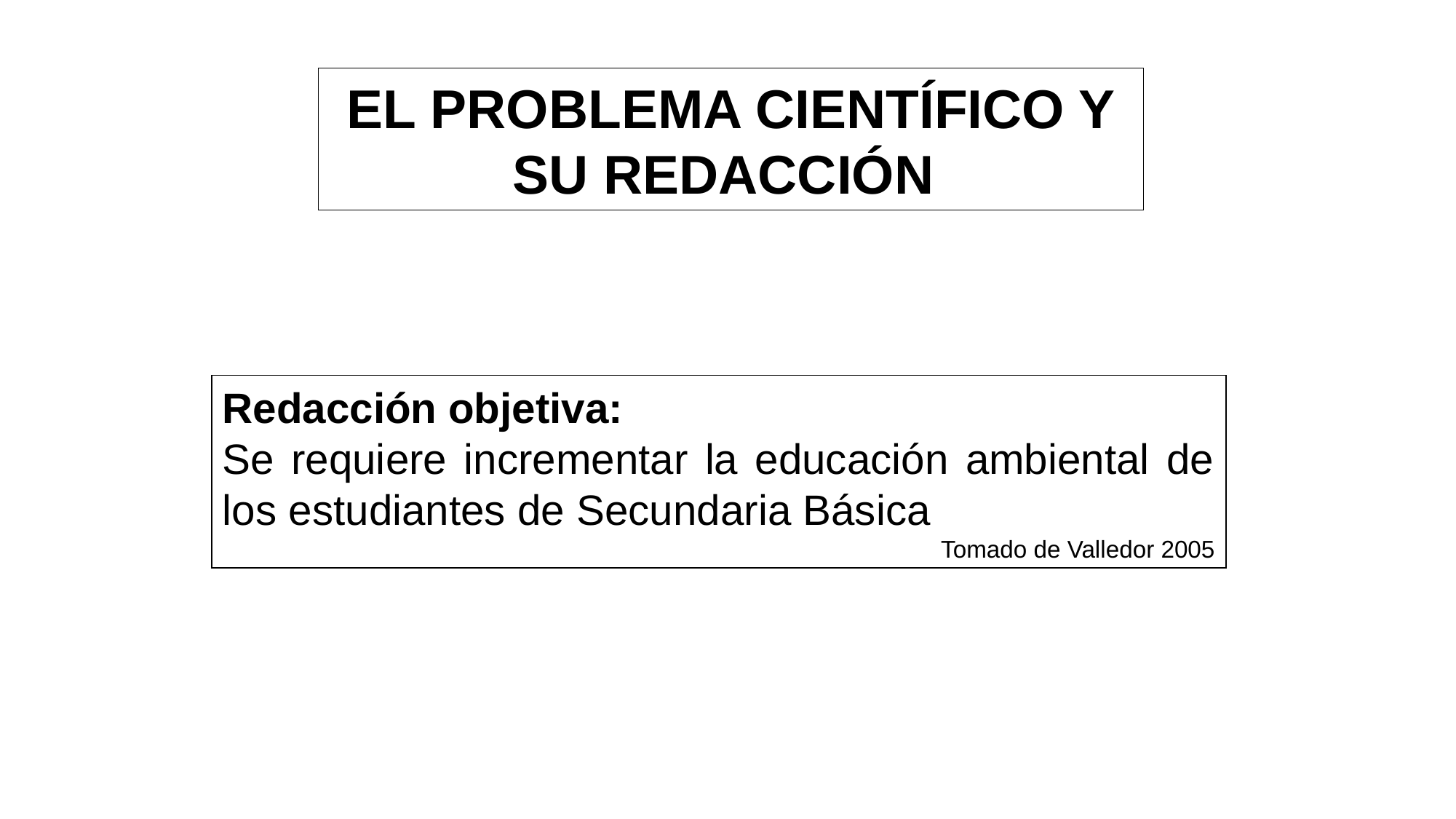

EL PROBLEMA CIENTÍFICO Y SU REDACCIÓN
Redacción objetiva:
Se requiere incrementar la educación ambiental de los estudiantes de Secundaria Básica
Tomado de Valledor 2005